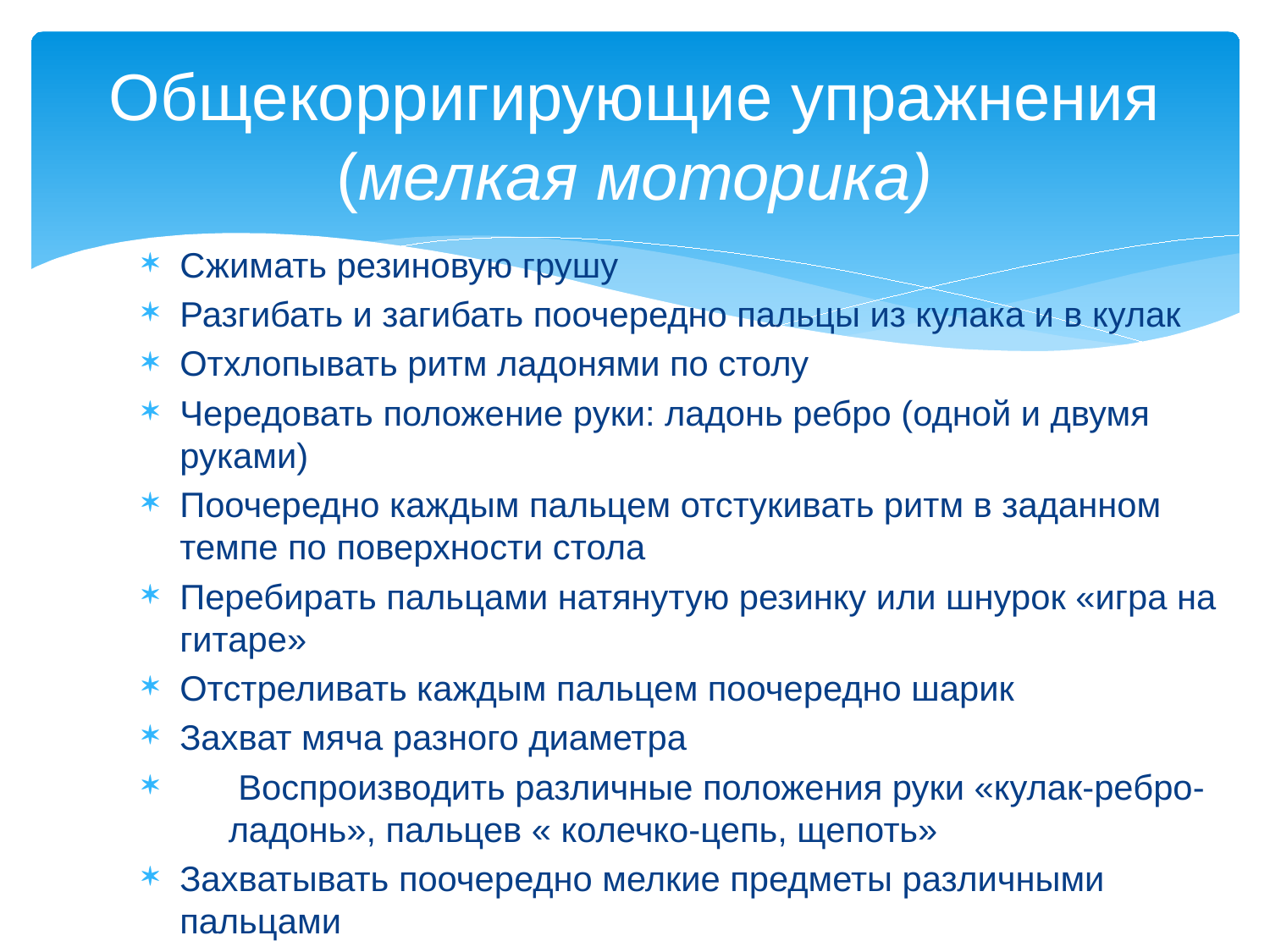

# Общекорригирующие упражнения (мелкая моторика)
Сжимать резиновую грушу
Разгибать и загибать поочередно пальцы из кулака и в кулак
Отхлопывать ритм ладонями по столу
Чередовать положение руки: ладонь ребро (одной и двумя руками)
Поочередно каждым пальцем отстукивать ритм в заданном темпе по поверхности стола
Перебирать пальцами натянутую резинку или шнурок «игра на гитаре»
Отстреливать каждым пальцем поочередно шарик
Захват мяча разного диаметра
      Воспроизводить различные положения руки «кулак-ребро-           ладонь», пальцев « колечко-цепь, щепоть»
Захватывать поочередно мелкие предметы различными пальцами